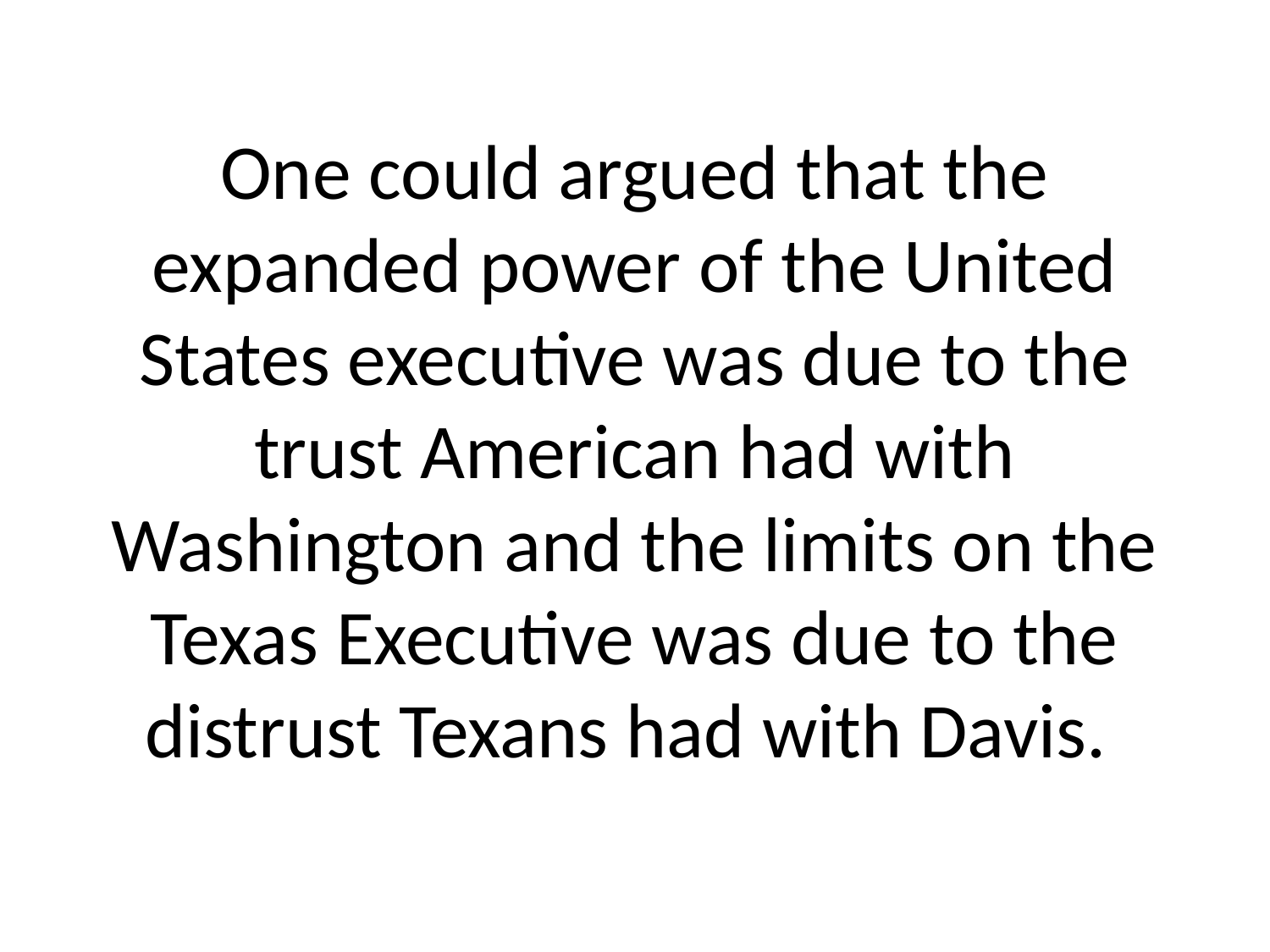

# One could argued that the expanded power of the United States executive was due to the trust American had with Washington and the limits on the Texas Executive was due to the distrust Texans had with Davis.